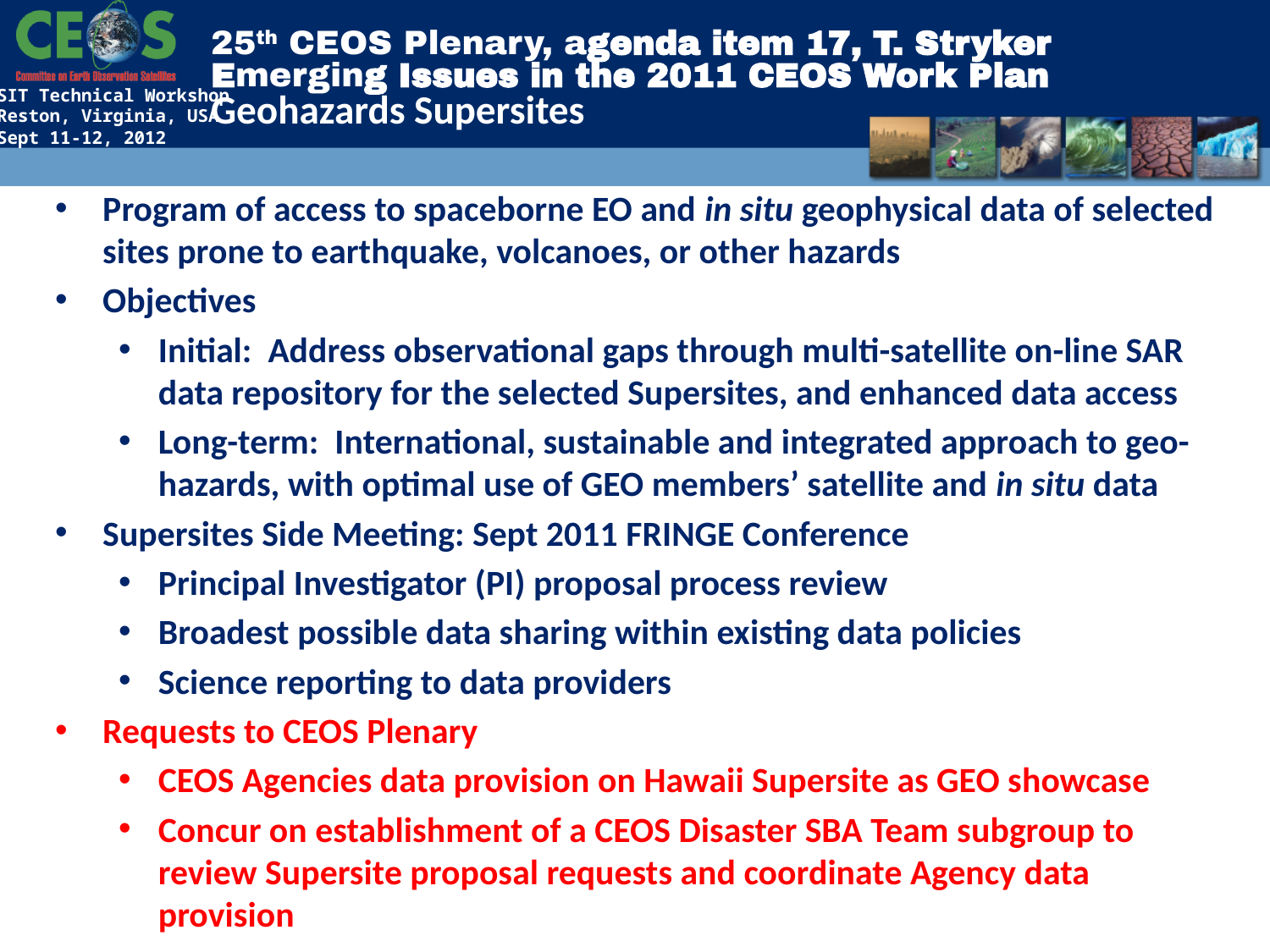

# 25th CEOS Plenary, agenda item 17, T. Stryker Emerging Issues in the 2011 CEOS Work Plan Geohazards Supersites
Program of access to spaceborne EO and in situ geophysical data of selected sites prone to earthquake, volcanoes, or other hazards
Objectives
Initial:  Address observational gaps through multi-satellite on-line SAR data repository for the selected Supersites, and enhanced data access
Long-term:  International, sustainable and integrated approach to geo-hazards, with optimal use of GEO members’ satellite and in situ data
Supersites Side Meeting: Sept 2011 FRINGE Conference
Principal Investigator (PI) proposal process review
Broadest possible data sharing within existing data policies
Science reporting to data providers
Requests to CEOS Plenary
CEOS Agencies data provision on Hawaii Supersite as GEO showcase
Concur on establishment of a CEOS Disaster SBA Team subgroup to review Supersite proposal requests and coordinate Agency data provision